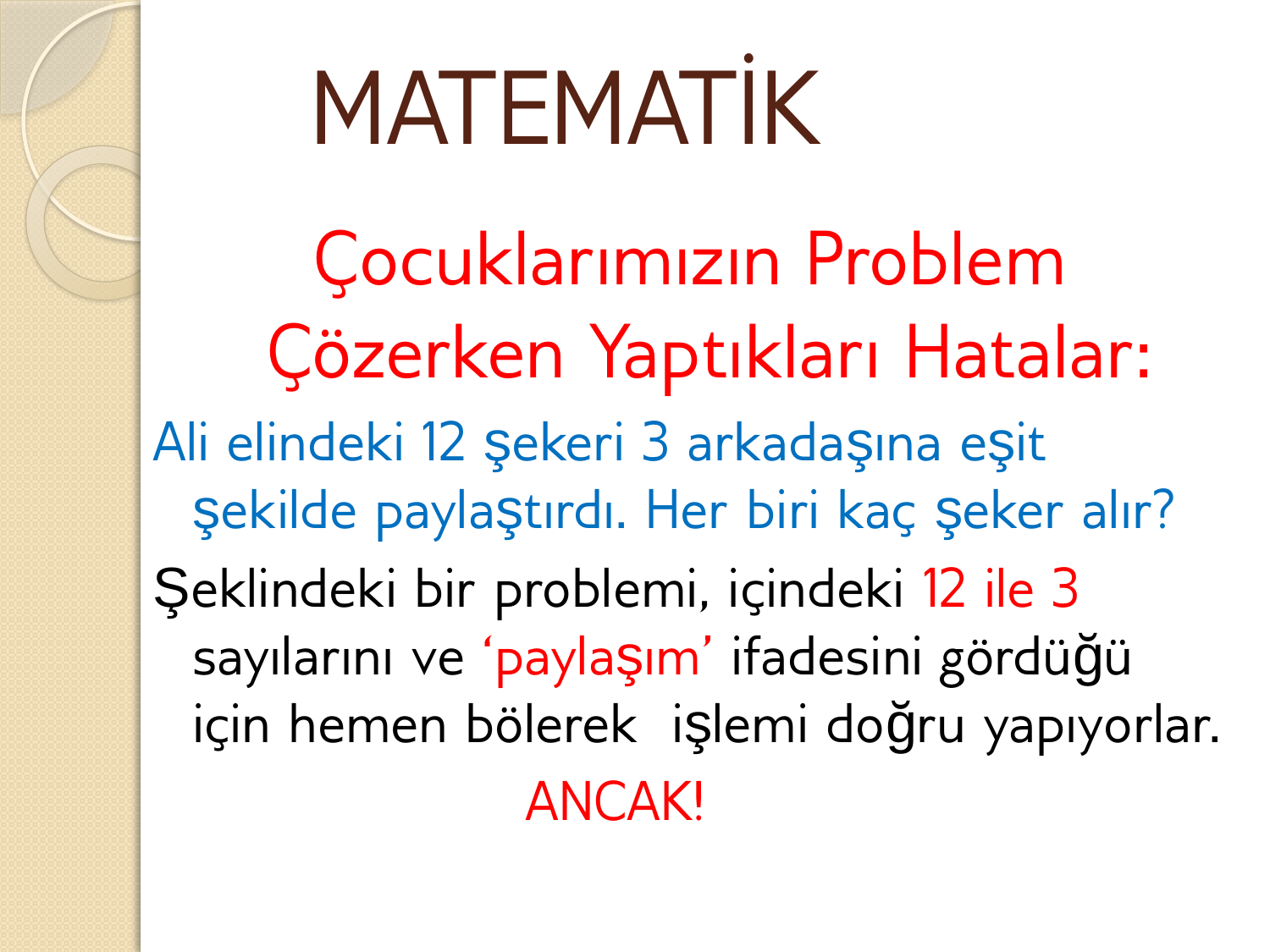

MATEMATİK
Çocuklarımızın Problem Çözerken Yaptıkları Hatalar:
Ali elindeki 12 şekeri 3 arkadaşına eşit şekilde paylaştırdı. Her biri kaç şeker alır?
Şeklindeki bir problemi, içindeki 12 ile 3 sayılarını ve ‘paylaşım’ ifadesini gördüğü için hemen bölerek  işlemi doğru yapıyorlar.
                      ANCAK!